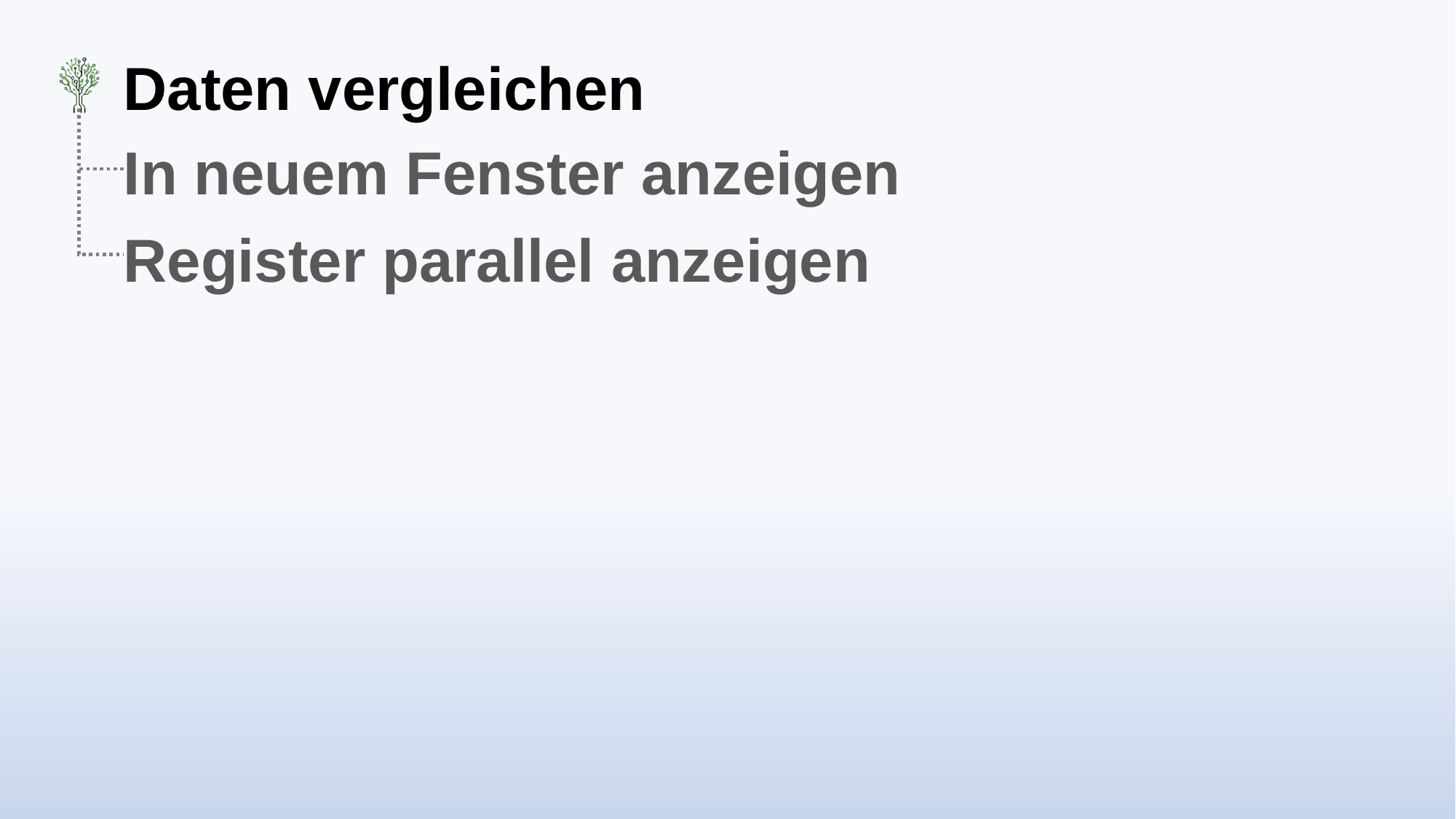

# Daten vergleichen

In neuem Fenster anzeigen
Register parallel anzeigen